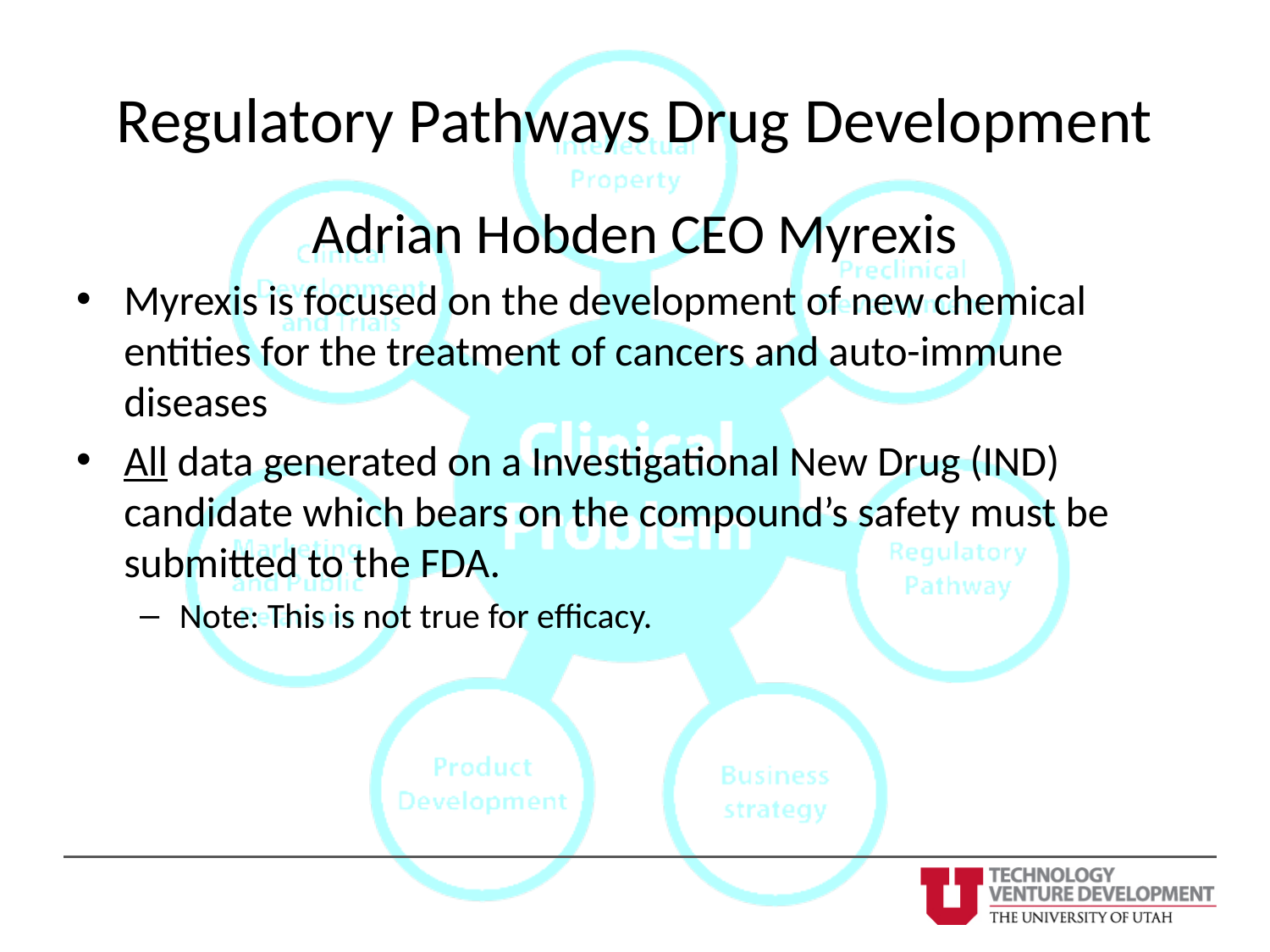

# Regulatory Pathways Drug Development
Adrian Hobden CEO Myrexis
Myrexis is focused on the development of new chemical entities for the treatment of cancers and auto-immune diseases
All data generated on a Investigational New Drug (IND) candidate which bears on the compound’s safety must be submitted to the FDA.
Note: This is not true for efficacy.